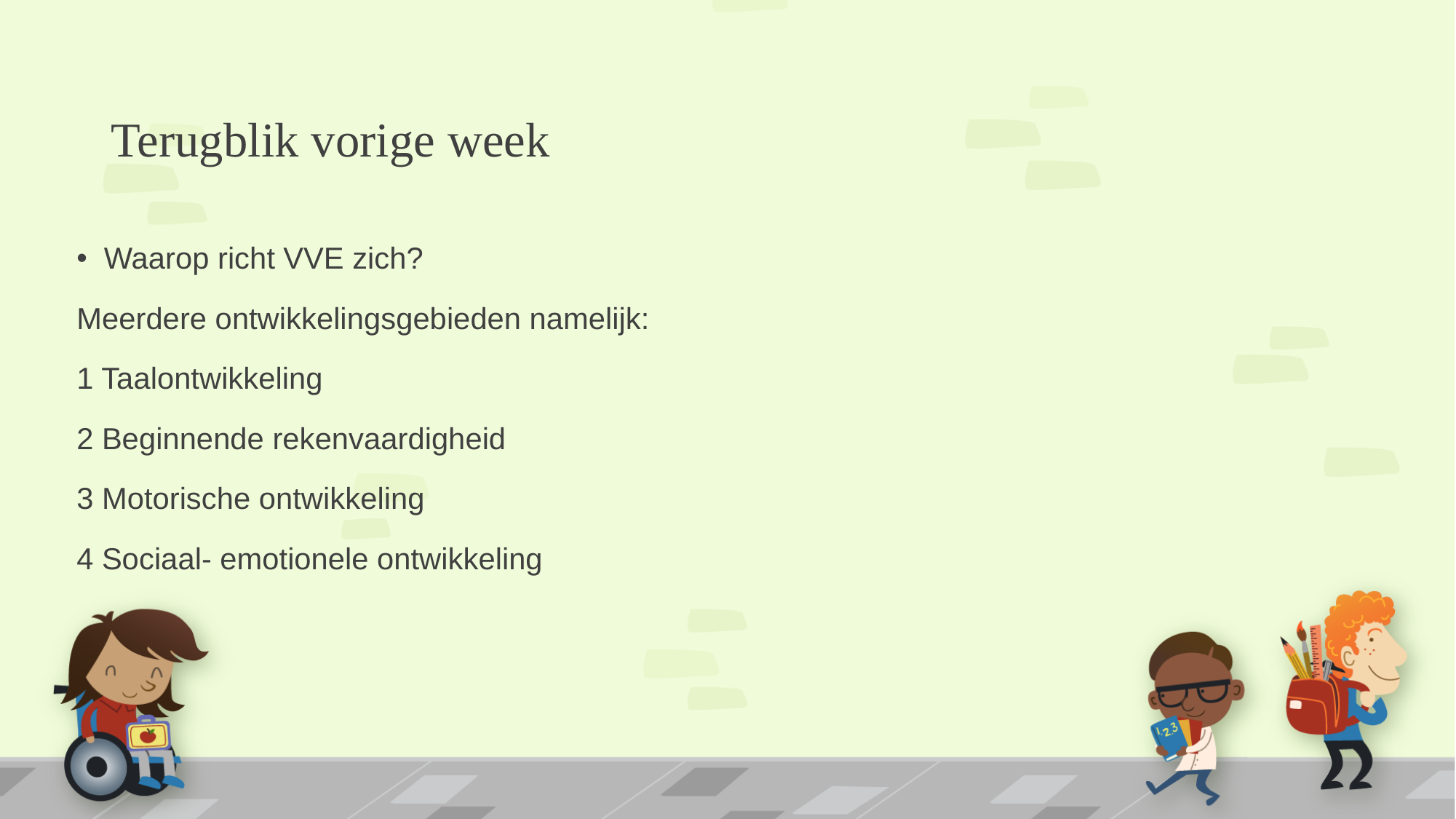

# Terugblik vorige week
Waarop richt VVE zich?
Meerdere ontwikkelingsgebieden namelijk:
1 Taalontwikkeling
2 Beginnende rekenvaardigheid
3 Motorische ontwikkeling
4 Sociaal- emotionele ontwikkeling